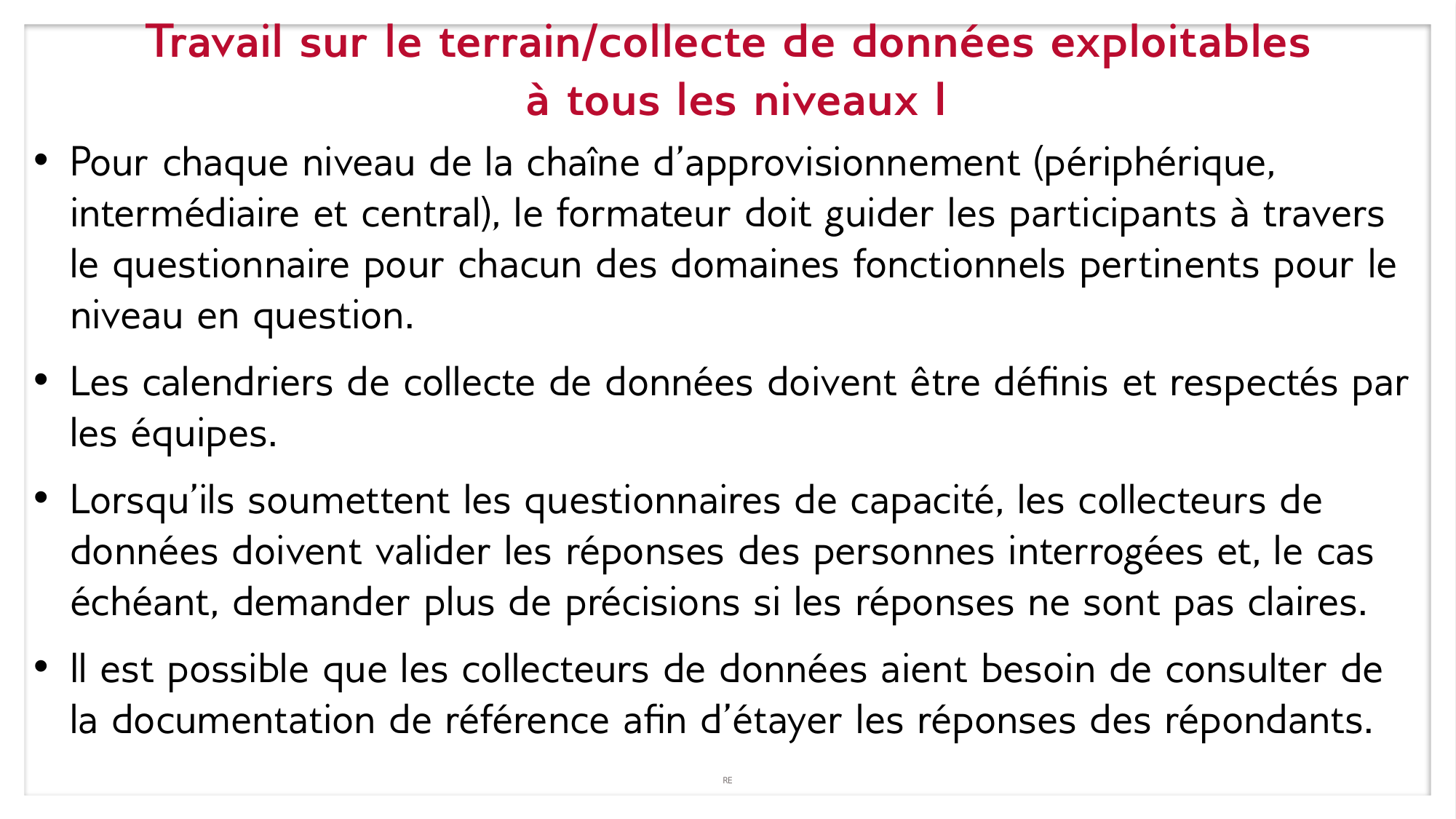

RE

# Travail sur le terrain/collecte de données exploitables à tous les niveaux I
Pour chaque niveau de la chaîne d’approvisionnement (périphérique, intermédiaire et central), le formateur doit guider les participants à travers le questionnaire pour chacun des domaines fonctionnels pertinents pour le niveau en question.
Les calendriers de collecte de données doivent être définis et respectés par les équipes.
Lorsqu’ils soumettent les questionnaires de capacité, les collecteurs de données doivent valider les réponses des personnes interrogées et, le cas échéant, demander plus de précisions si les réponses ne sont pas claires.
Il est possible que les collecteurs de données aient besoin de consulter de la documentation de référence afin d’étayer les réponses des répondants.